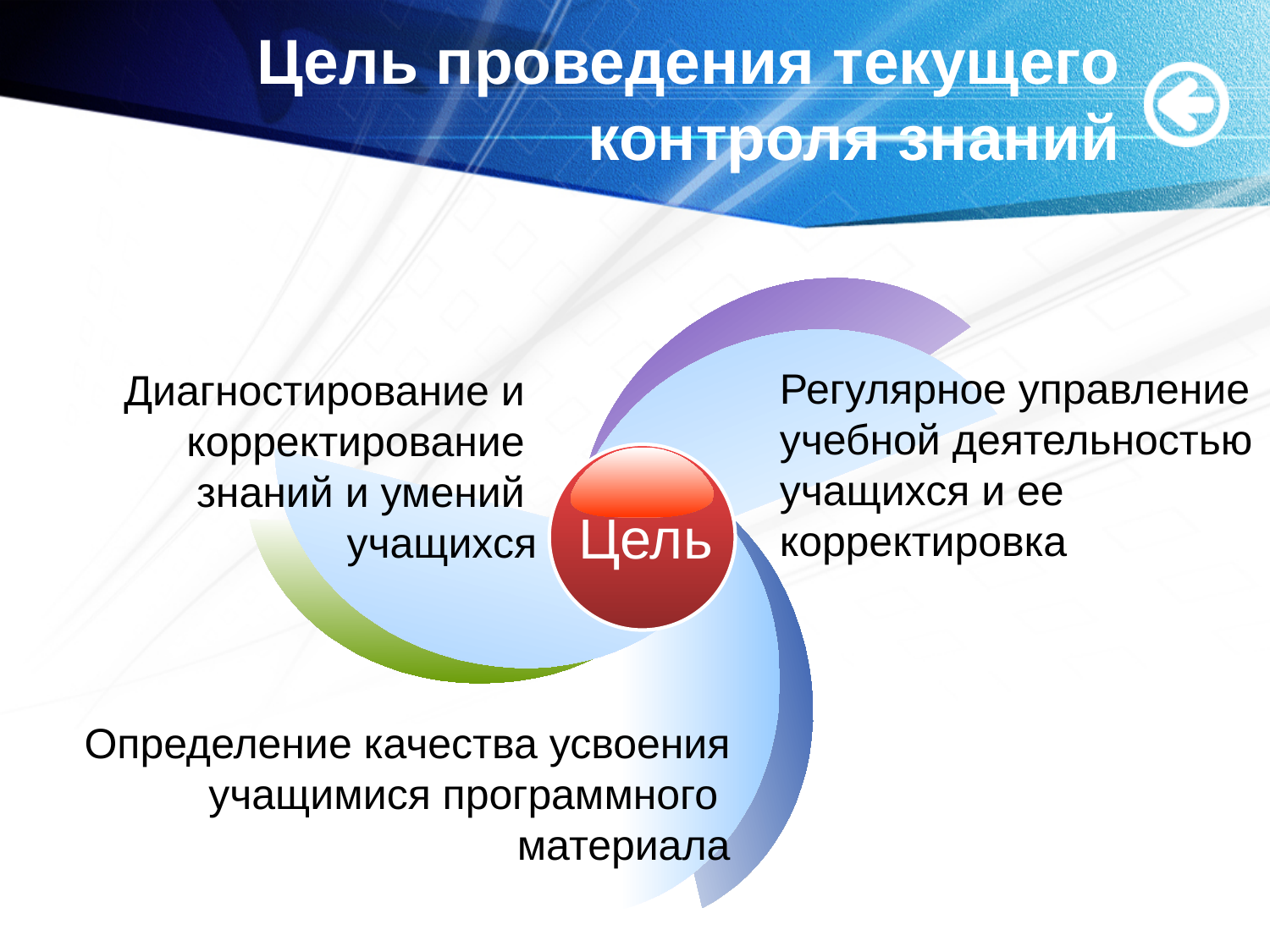

# Цель проведения текущего контроля знаний

Регулярное управление
учебной деятельностью
учащихся и ее
корректировка
Диагностирование и
корректирование
знаний и умений
учащихся

Цель
Определение качества усвоения
учащимися программного
материала